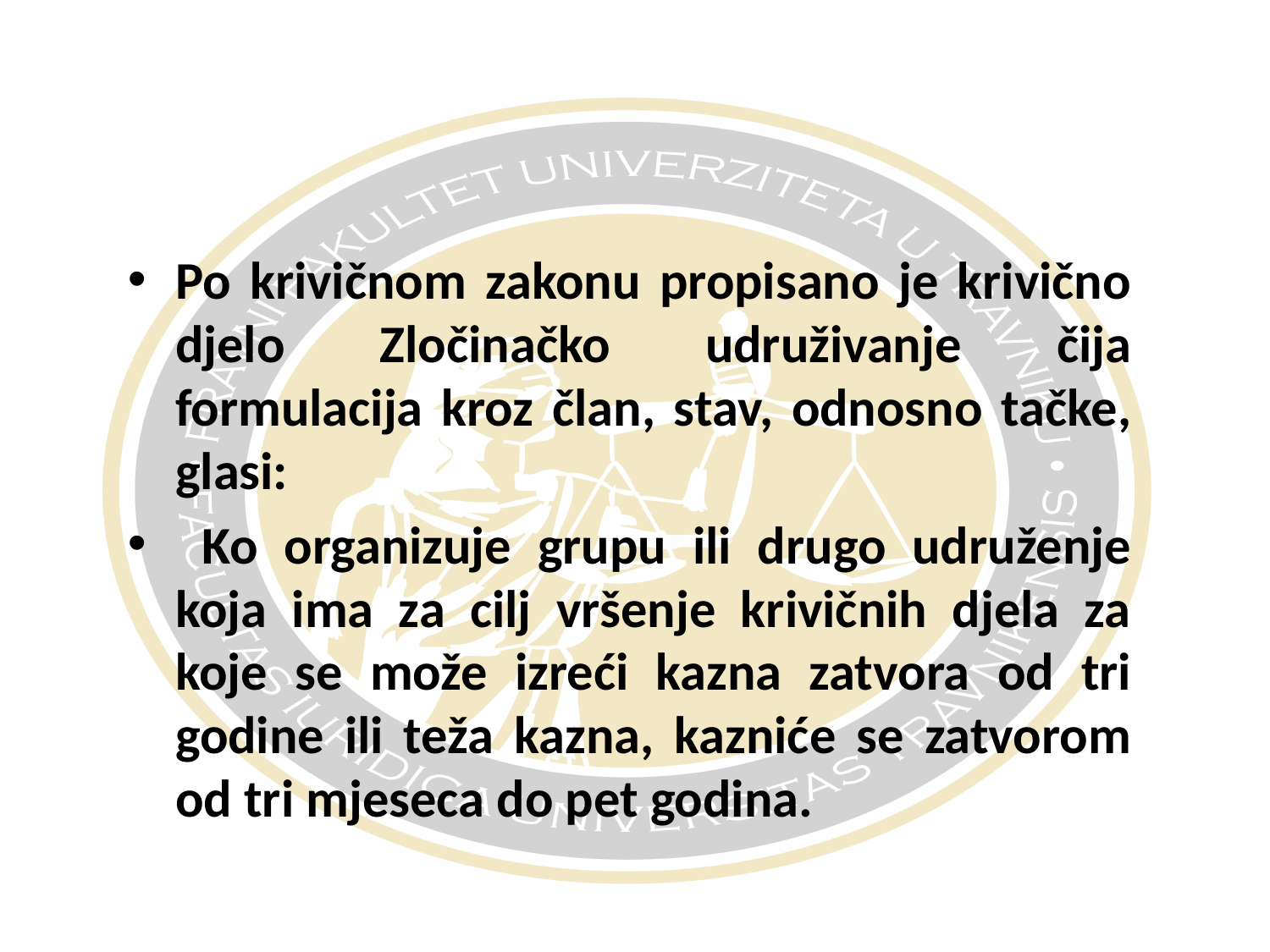

#

Po krivičnom zakonu propisano je krivično djelo Zločinačko udruživanje čija formulacija kroz član, stav, odnosno tačke, glasi:
 Ko organizuje grupu ili drugo udruženje koja ima za cilj vršenje krivičnih djela za koje se može izreći kazna zatvora od tri godine ili teža kazna, kazniće se zatvorom od tri mjeseca do pet godina.